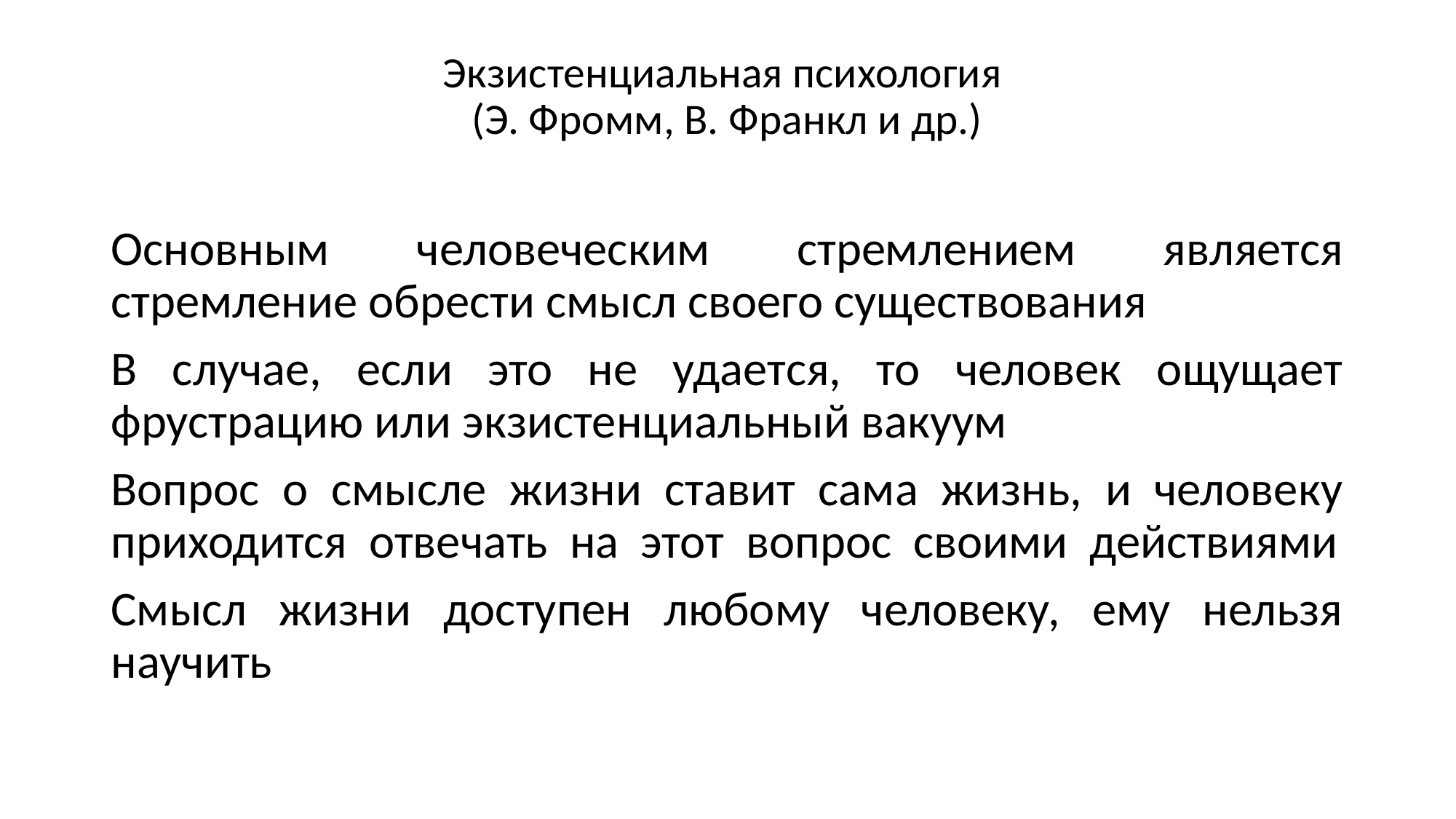

# Экзистенциальная психология (Э. Фромм, В. Франкл и др.)
Основным человеческим стремлением является стремление обрести смысл своего существования
В случае, если это не удается, то человек ощущает фрустрацию или экзистенциальный вакуум
Вопрос о смысле жизни ставит сама жизнь, и человеку приходится  отвечать  на  этот  вопрос  своими  действиями
Смысл жизни доступен любому человеку, ему нельзя научить